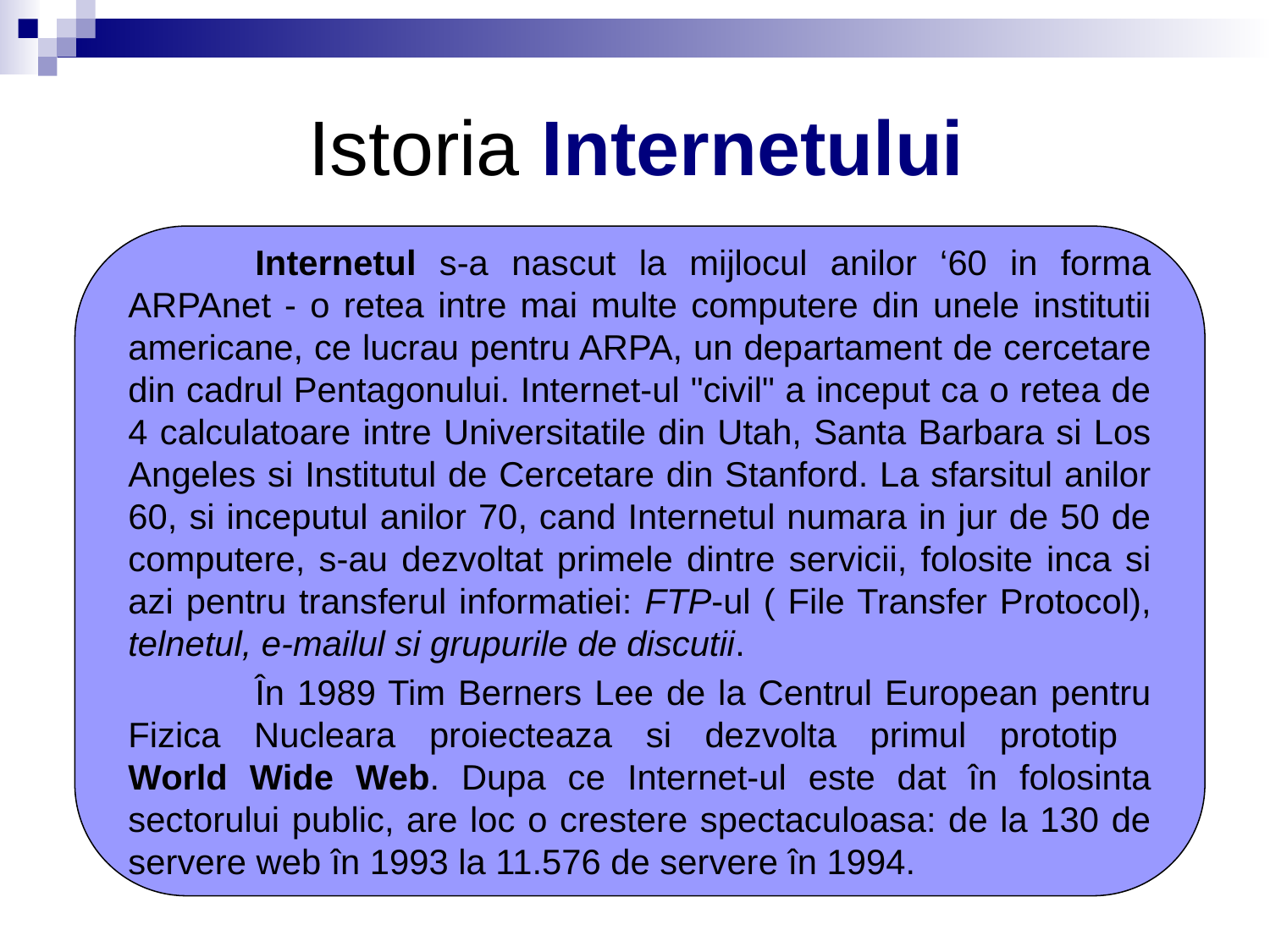

# Istoria Internetului
	Internetul s-a nascut la mijlocul anilor ‘60 in forma ARPAnet - o retea intre mai multe computere din unele institutii americane, ce lucrau pentru ARPA, un departament de cercetare din cadrul Pentagonului. Internet-ul "civil" a inceput ca o retea de 4 calculatoare intre Universitatile din Utah, Santa Barbara si Los Angeles si Institutul de Cercetare din Stanford. La sfarsitul anilor 60, si inceputul anilor 70, cand Internetul numara in jur de 50 de computere, s-au dezvoltat primele dintre servicii, folosite inca si azi pentru transferul informatiei: FTP-ul ( File Transfer Protocol), telnetul, e-mailul si grupurile de discutii.
	În 1989 Tim Berners Lee de la Centrul European pentru Fizica Nucleara proiecteaza si dezvolta primul prototip
World Wide Web. Dupa ce Internet-ul este dat în folosinta sectorului public, are loc o crestere spectaculoasa: de la 130 de servere web în 1993 la 11.576 de servere în 1994.